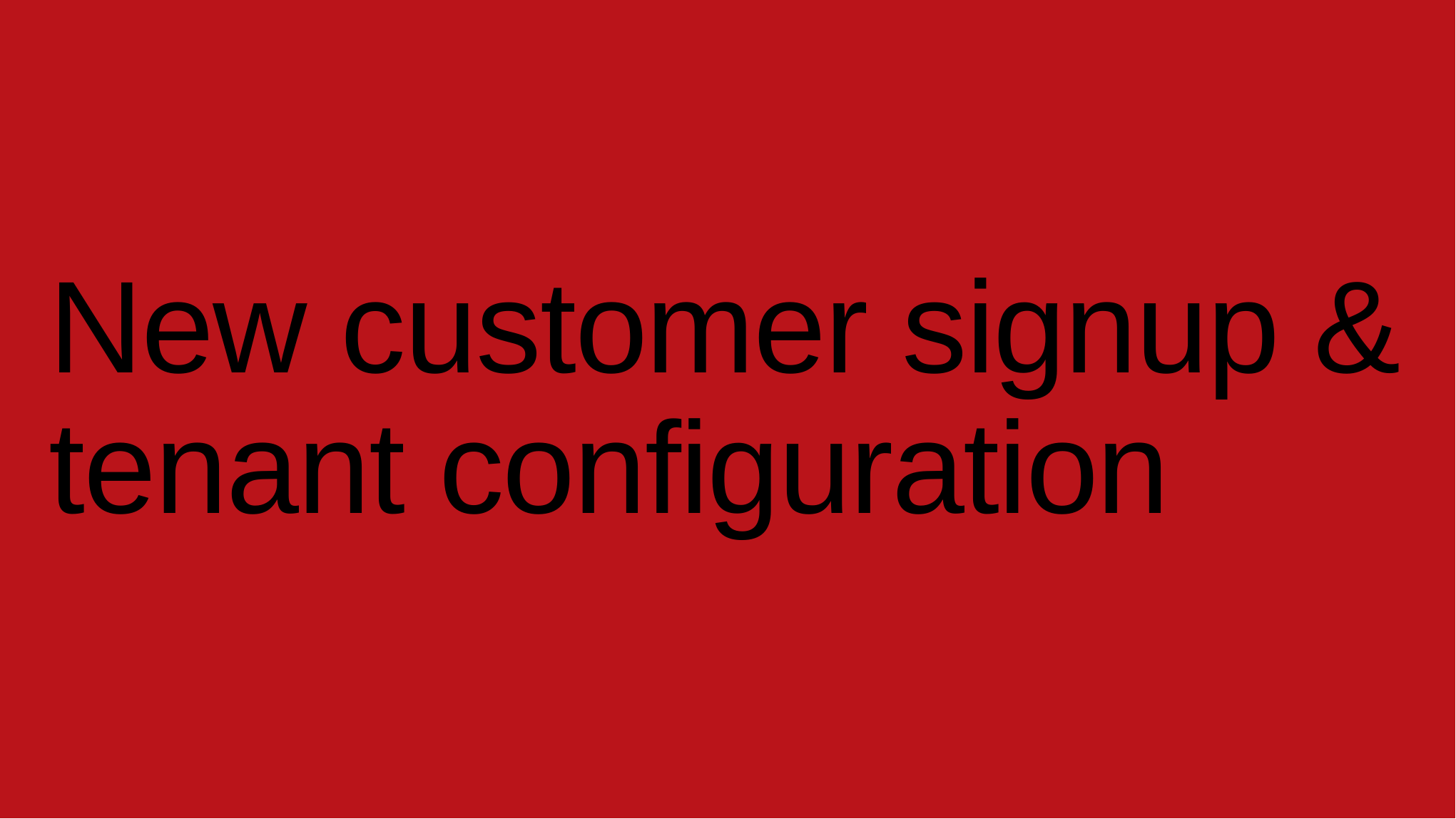

# New customer signup & tenant configuration